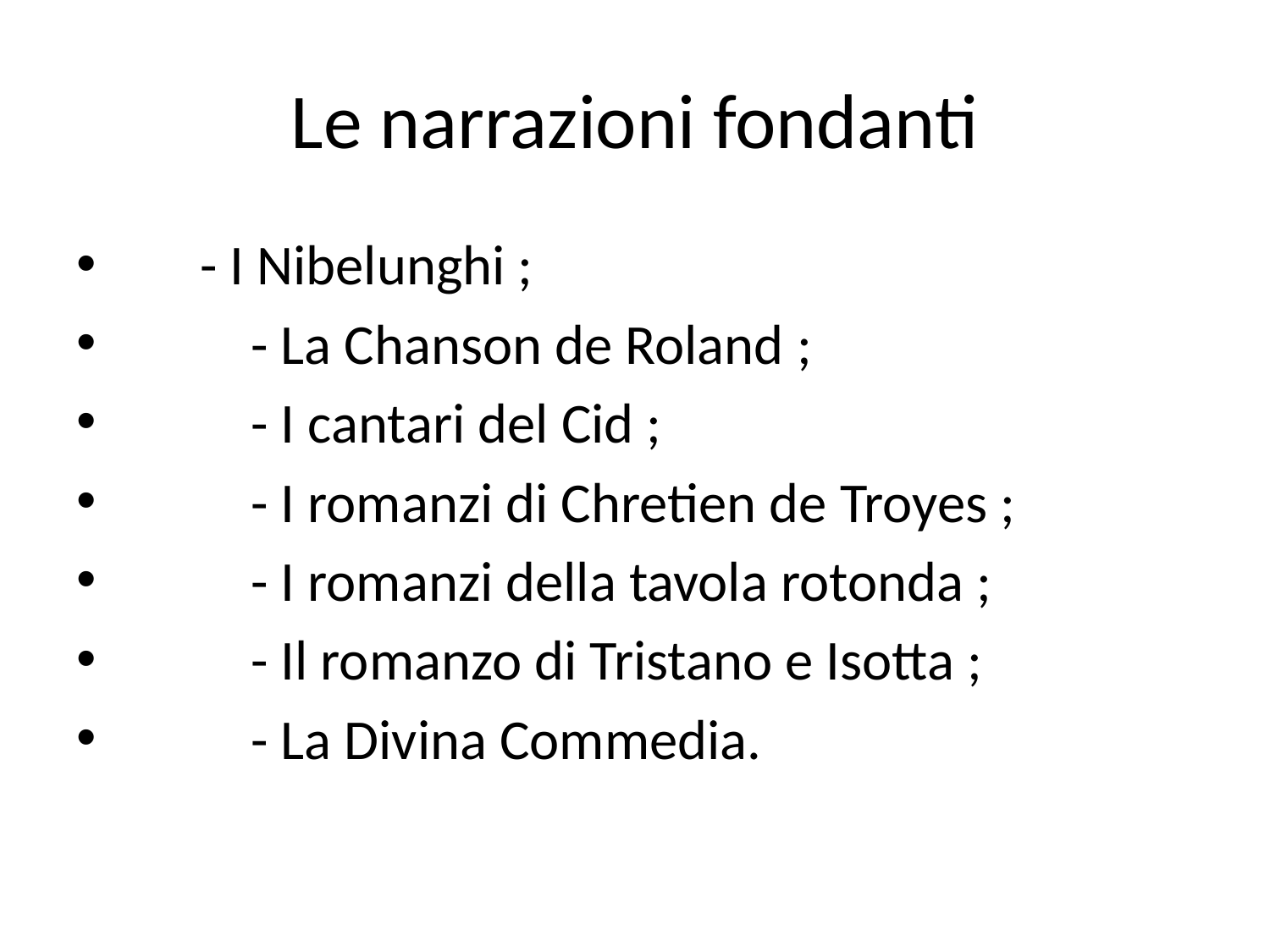

# Le narrazioni fondanti
      - I Nibelunghi ;
	- La Chanson de Roland ;
	- I cantari del Cid ;
	- I romanzi di Chretien de Troyes ;
	- I romanzi della tavola rotonda ;
	- Il romanzo di Tristano e Isotta ;
	- La Divina Commedia.